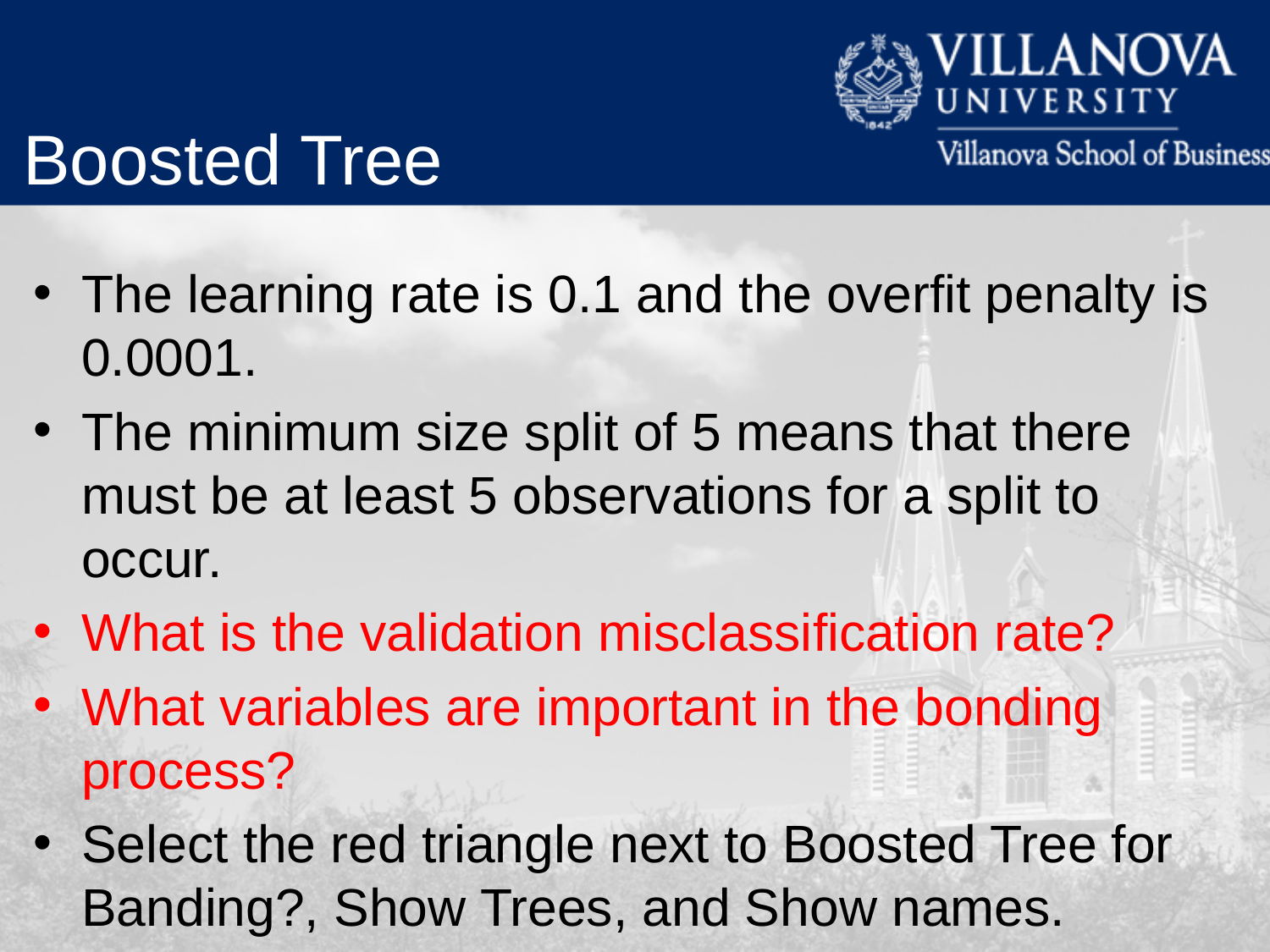

Boosted Tree
The learning rate is 0.1 and the overfit penalty is 0.0001.
The minimum size split of 5 means that there must be at least 5 observations for a split to occur.
What is the validation misclassification rate?
What variables are important in the bonding process?
Select the red triangle next to Boosted Tree for Banding?, Show Trees, and Show names.